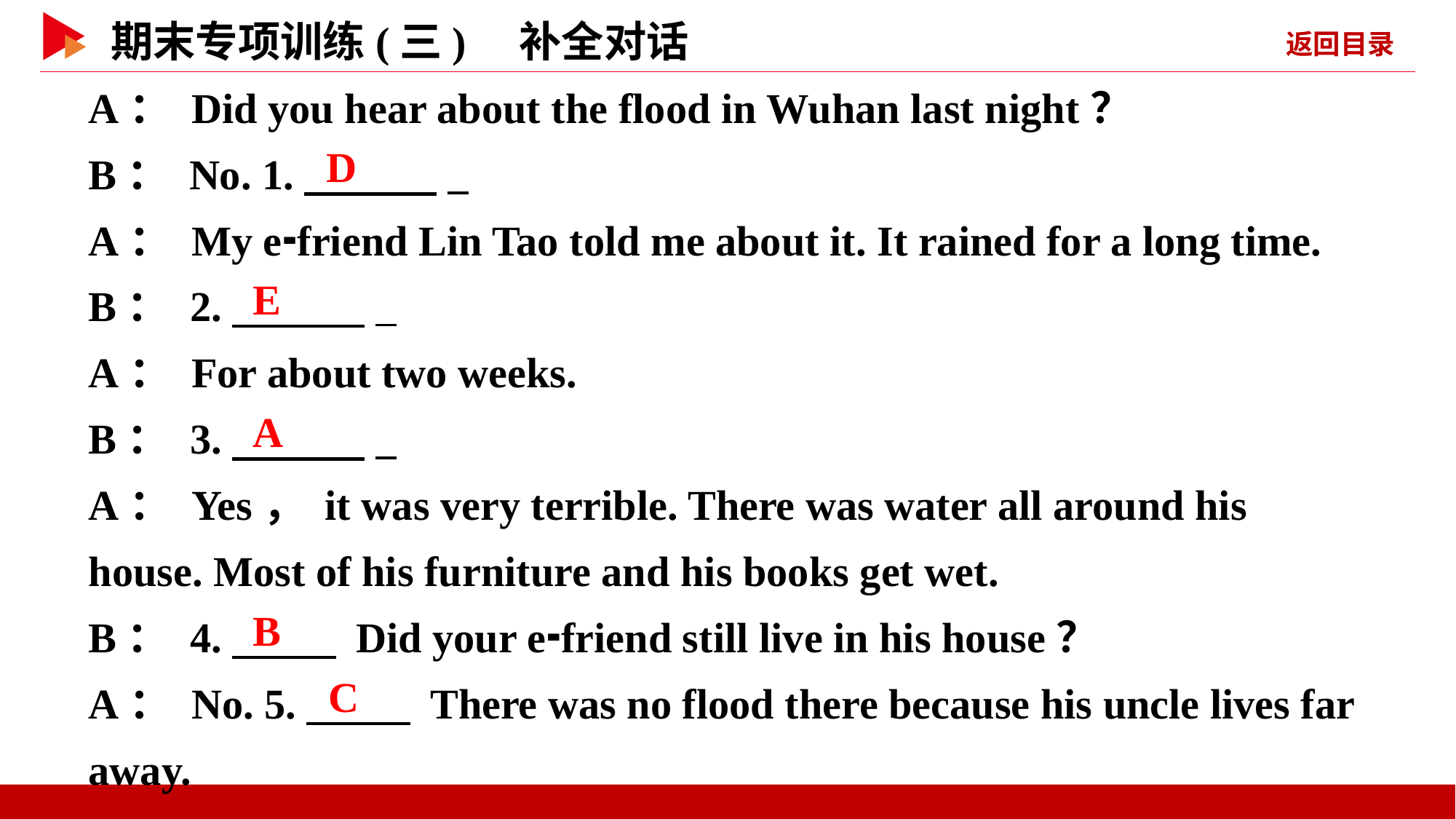

A： Did you hear about the flood in Wuhan last night？
B： No. 1.　  　   _
A： My e⁃friend Lin Tao told me about it. It rained for a long time.
B： 2.　  　   _
A： For about two weeks.
B： 3.　  　   _
A： Yes， it was very terrible. There was water all around his house. Most of his furniture and his books get wet.
B： 4.　  　 Did your e⁃friend still live in his house？
A： No. 5.　  　 There was no flood there because his uncle lives far away.
　D
　E
　A
　B
　C